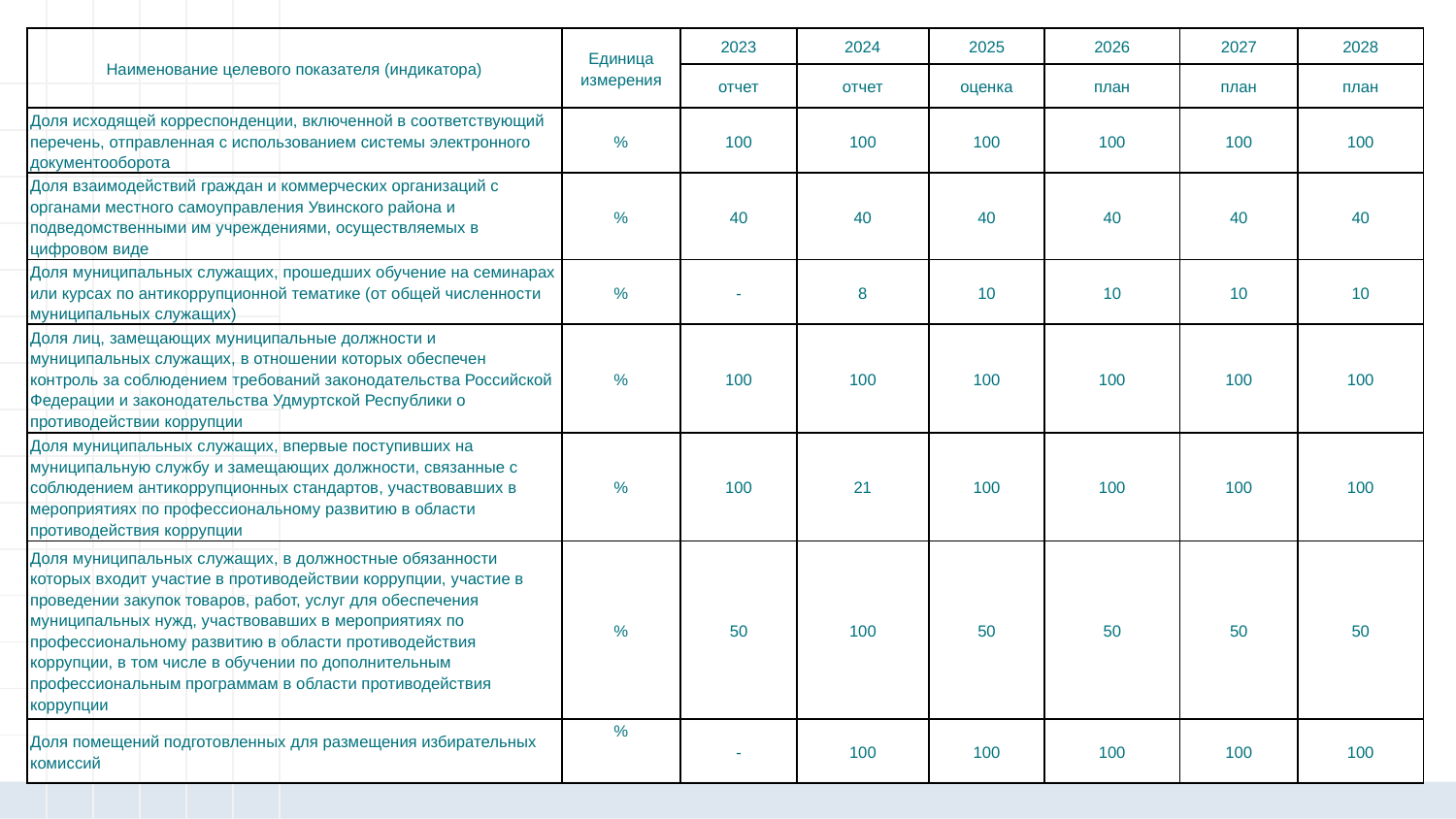

| Наименование целевого показателя (индикатора) | Единица измерения | 2023 | 2024 | 2025 | 2026 | 2027 | 2028 |
| --- | --- | --- | --- | --- | --- | --- | --- |
|  |  | отчет | отчет | оценка | план | план | план |
| Доля исходящей корреспонденции, включенной в соответствующий перечень, отправленная с использованием системы электронного документооборота | % | 100 | 100 | 100 | 100 | 100 | 100 |
| Доля взаимодействий граждан и коммерческих организаций с органами местного самоуправления Увинского района и подведомственными им учреждениями, осуществляемых в цифровом виде | % | 40 | 40 | 40 | 40 | 40 | 40 |
| Доля муниципальных служащих, прошедших обучение на семинарах или курсах по антикоррупционной тематике (от общей численности муниципальных служащих) | % | - | 8 | 10 | 10 | 10 | 10 |
| Доля лиц, замещающих муниципальные должности и муниципальных служащих, в отношении которых обеспечен контроль за соблюдением требований законодательства Российской Федерации и законодательства Удмуртской Республики о противодействии коррупции | % | 100 | 100 | 100 | 100 | 100 | 100 |
| Доля муниципальных служащих, впервые поступивших на муниципальную службу и замещающих должности, связанные с соблюдением антикоррупционных стандартов, участвовавших в мероприятиях по профессиональному развитию в области противодействия коррупции | % | 100 | 21 | 100 | 100 | 100 | 100 |
| Доля муниципальных служащих, в должностные обязанности которых входит участие в противодействии коррупции, участие в проведении закупок товаров, работ, услуг для обеспечения муниципальных нужд, участвовавших в мероприятиях по профессиональному развитию в области противодействия коррупции, в том числе в обучении по дополнительным профессиональным программам в области противодействия коррупции | % | 50 | 100 | 50 | 50 | 50 | 50 |
| Доля помещений подготовленных для размещения избирательных комиссий | % | - | 100 | 100 | 100 | 100 | 100 |